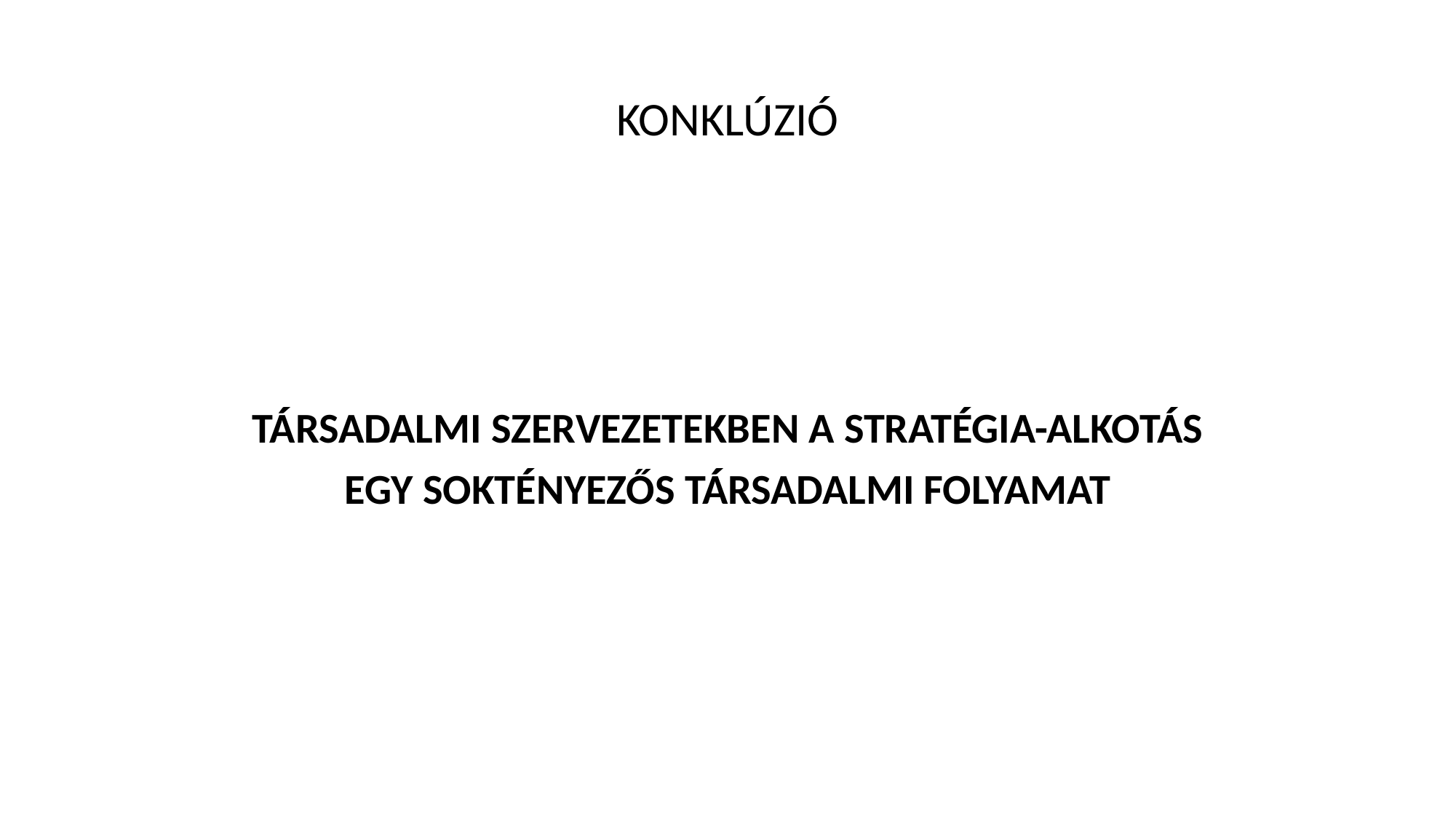

# KONKLÚZIÓ

TÁRSADALMI SZERVEZETEKBEN A STRATÉGIA-ALKOTÁS
EGY SOKTÉNYEZŐS TÁRSADALMI FOLYAMAT